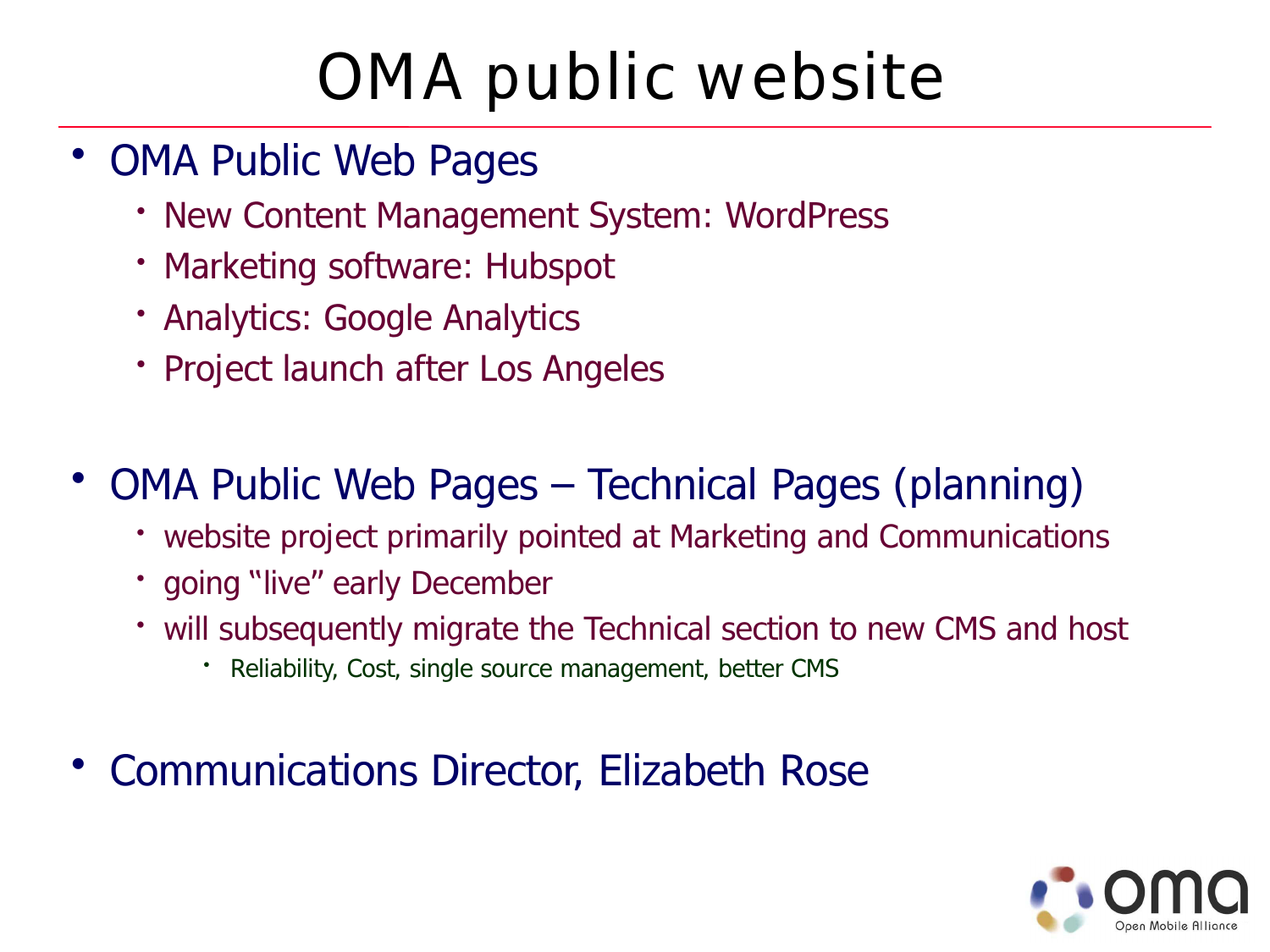

# OMA public website
OMA Public Web Pages
New Content Management System: WordPress
Marketing software: Hubspot
Analytics: Google Analytics
Project launch after Los Angeles

OMA Public Web Pages – Technical Pages (planning)
website project primarily pointed at Marketing and Communications
going “live” early December
will subsequently migrate the Technical section to new CMS and host
Reliability, Cost, single source management, better CMS

Communications Director, Elizabeth Rose